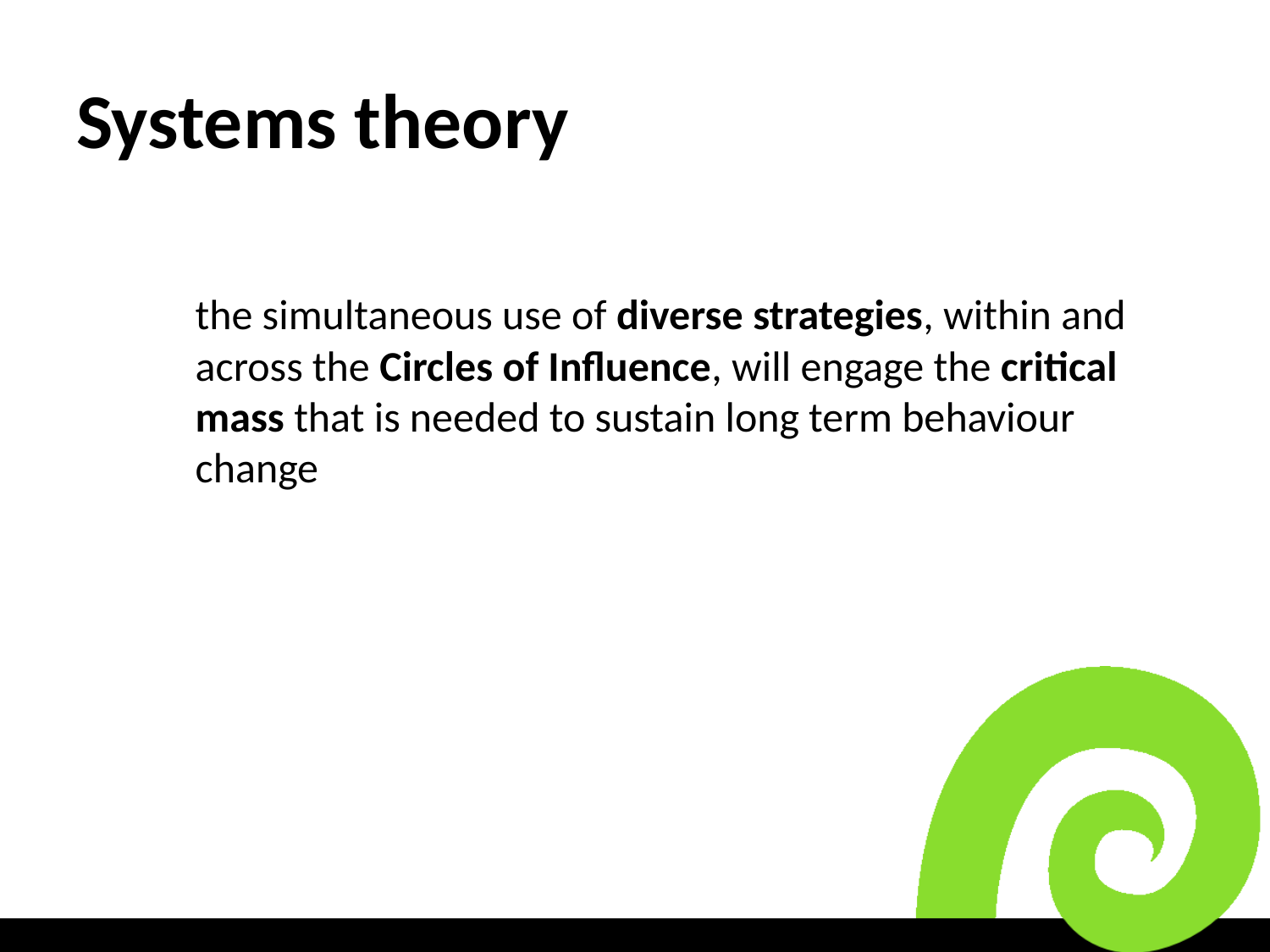

# Systems theory

the simultaneous use of diverse strategies, within and across the Circles of Influence, will engage the critical mass that is needed to sustain long term behaviour change